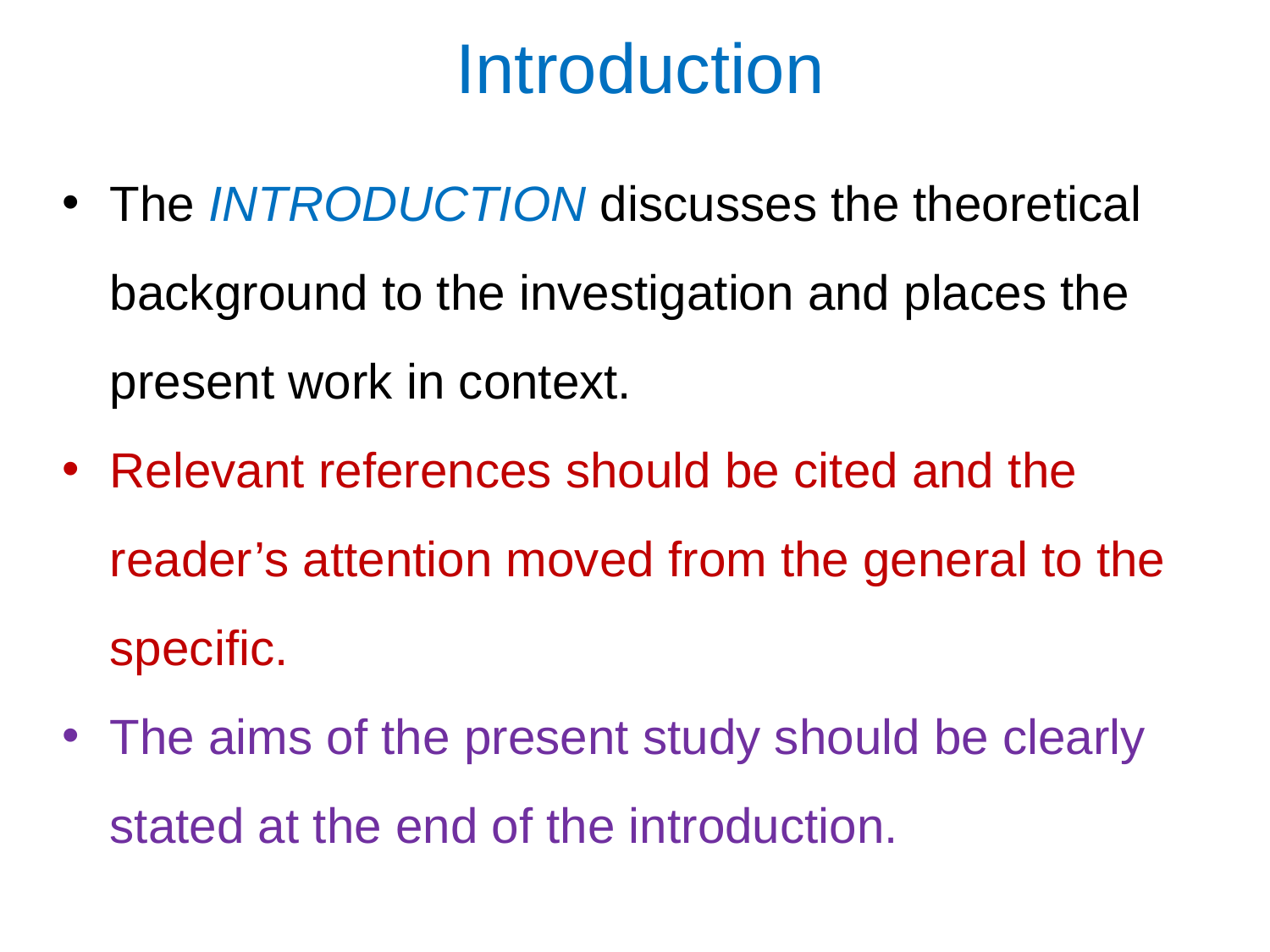

# Introduction
The INTRODUCTION discusses the theoretical background to the investigation and places the present work in context.
Relevant references should be cited and the reader’s attention moved from the general to the specific.
The aims of the present study should be clearly stated at the end of the introduction.